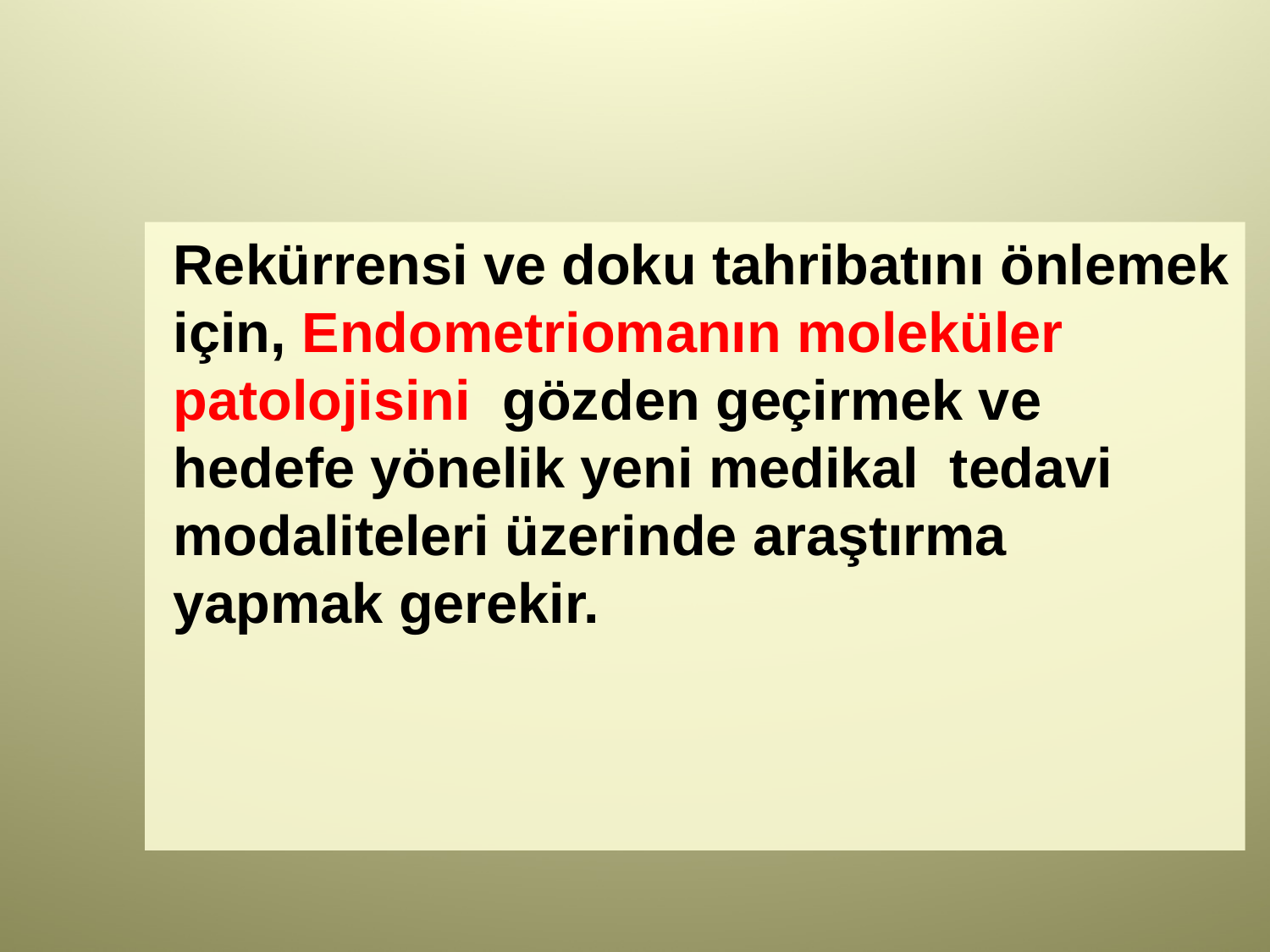

#
Rekürrensi ve doku tahribatını önlemek için, Endometriomanın moleküler patolojisini  gözden geçirmek ve hedefe yönelik yeni medikal  tedavi modaliteleri üzerinde araştırma yapmak gerekir.